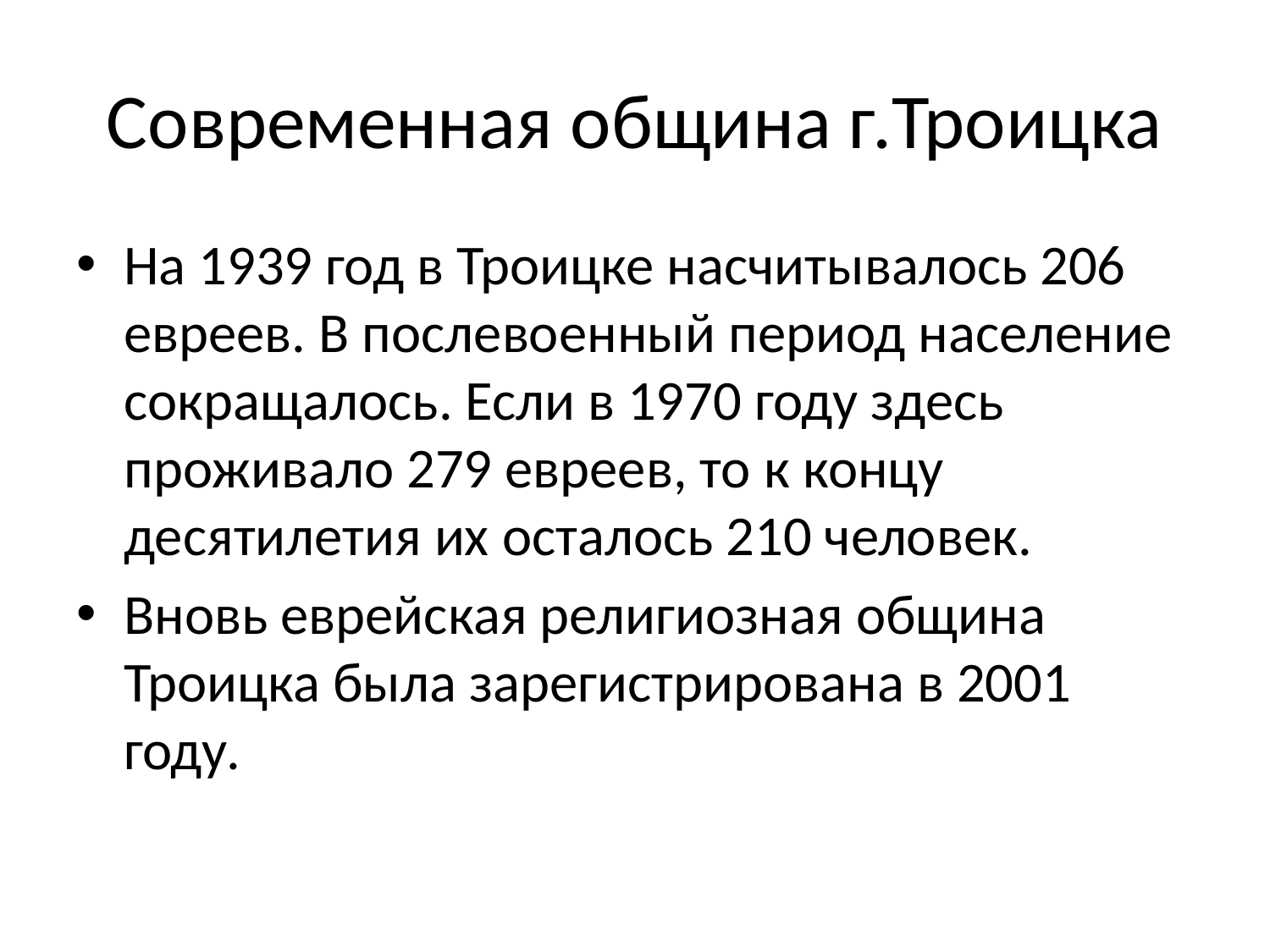

# Современная община г.Троицка
На 1939 год в Троицке насчитывалось 206 евреев. В послевоенный период население сокращалось. Если в 1970 году здесь проживало 279 евреев, то к концу десятилетия их осталось 210 человек.
Вновь еврейская религиозная община Троицка была зарегистрирована в 2001 году.